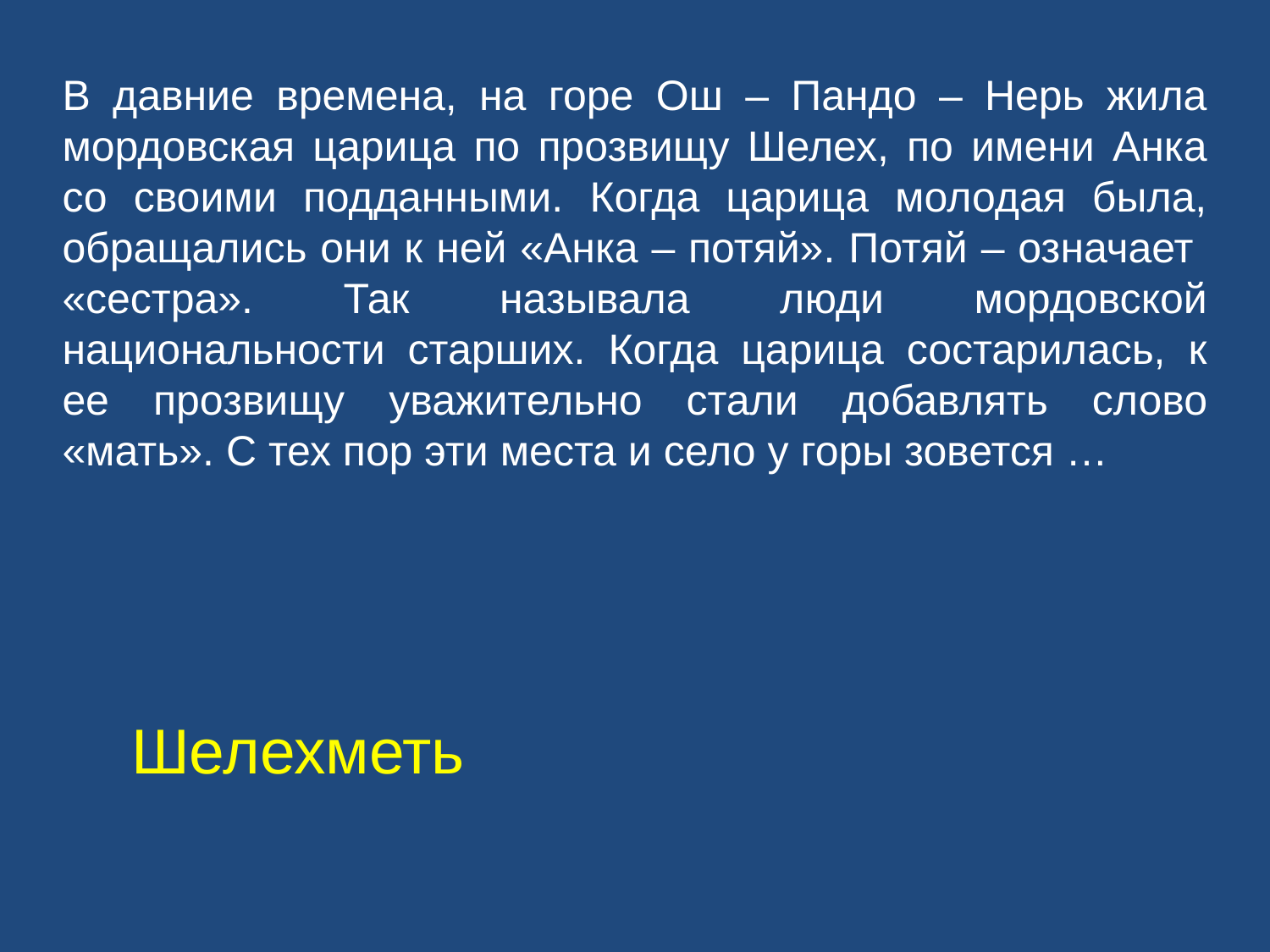

В давние времена, на горе Ош – Пандо – Нерь жила мордовская царица по прозвищу Шелех, по имени Анка со своими подданными. Когда царица молодая была, обращались они к ней «Анка – потяй». Потяй – означает  «сестра». Так называла люди мордовской национальности старших. Когда царица состарилась, к ее прозвищу уважительно стали добавлять слово «мать». С тех пор эти места и село у горы зовется …
Шелехметь